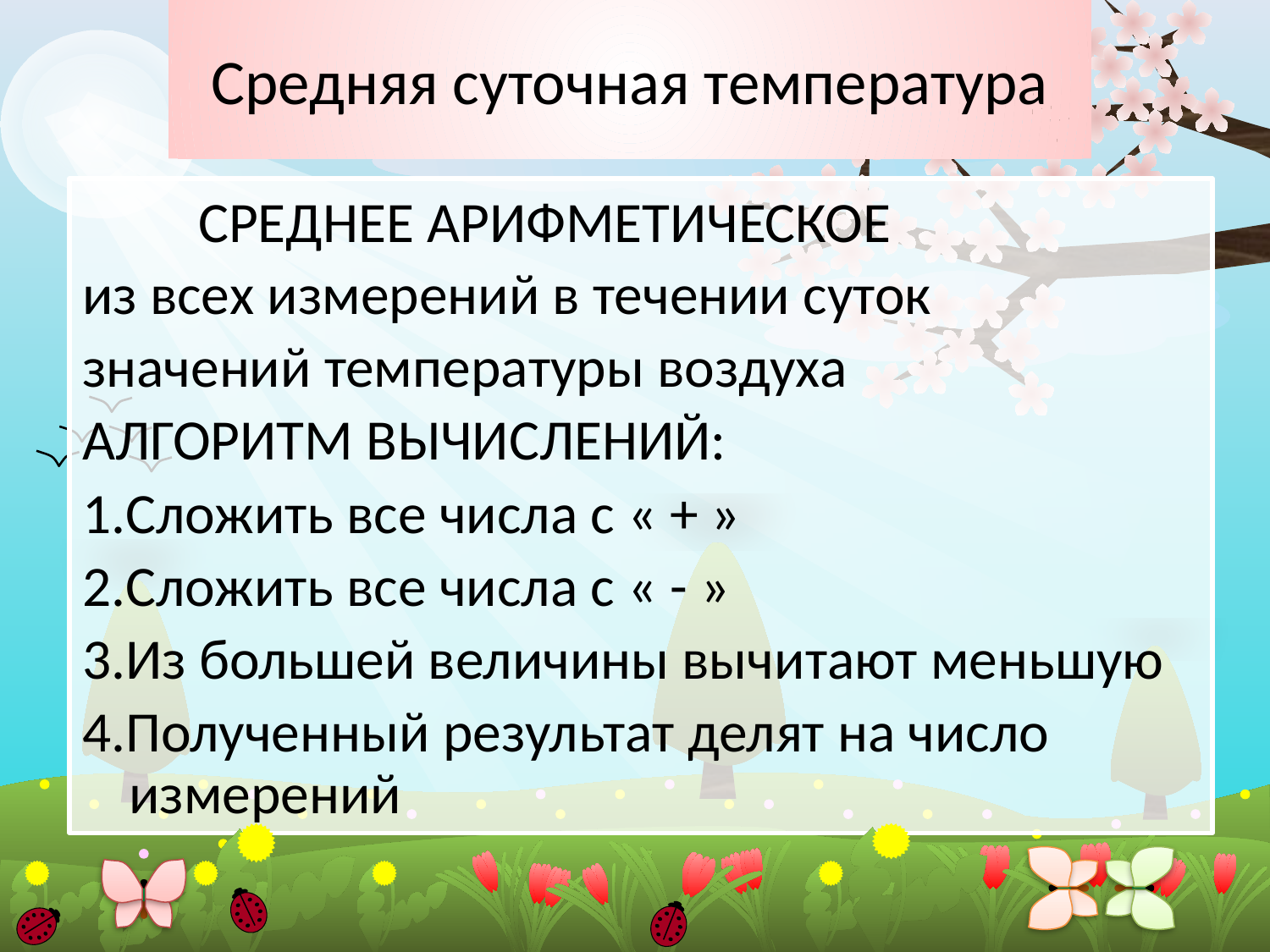

# Средняя суточная температура

         СРЕДНЕЕ АРИФМЕТИЧЕСКОЕ
из всех измерений в течении суток
значений температуры воздуха
АЛГОРИТМ ВЫЧИСЛЕНИЙ:
1.Сложить все числа с « + »
2.Сложить все числа с « - »
3.Из большей величины вычитают меньшую
4.Полученный результат делят на число измерений